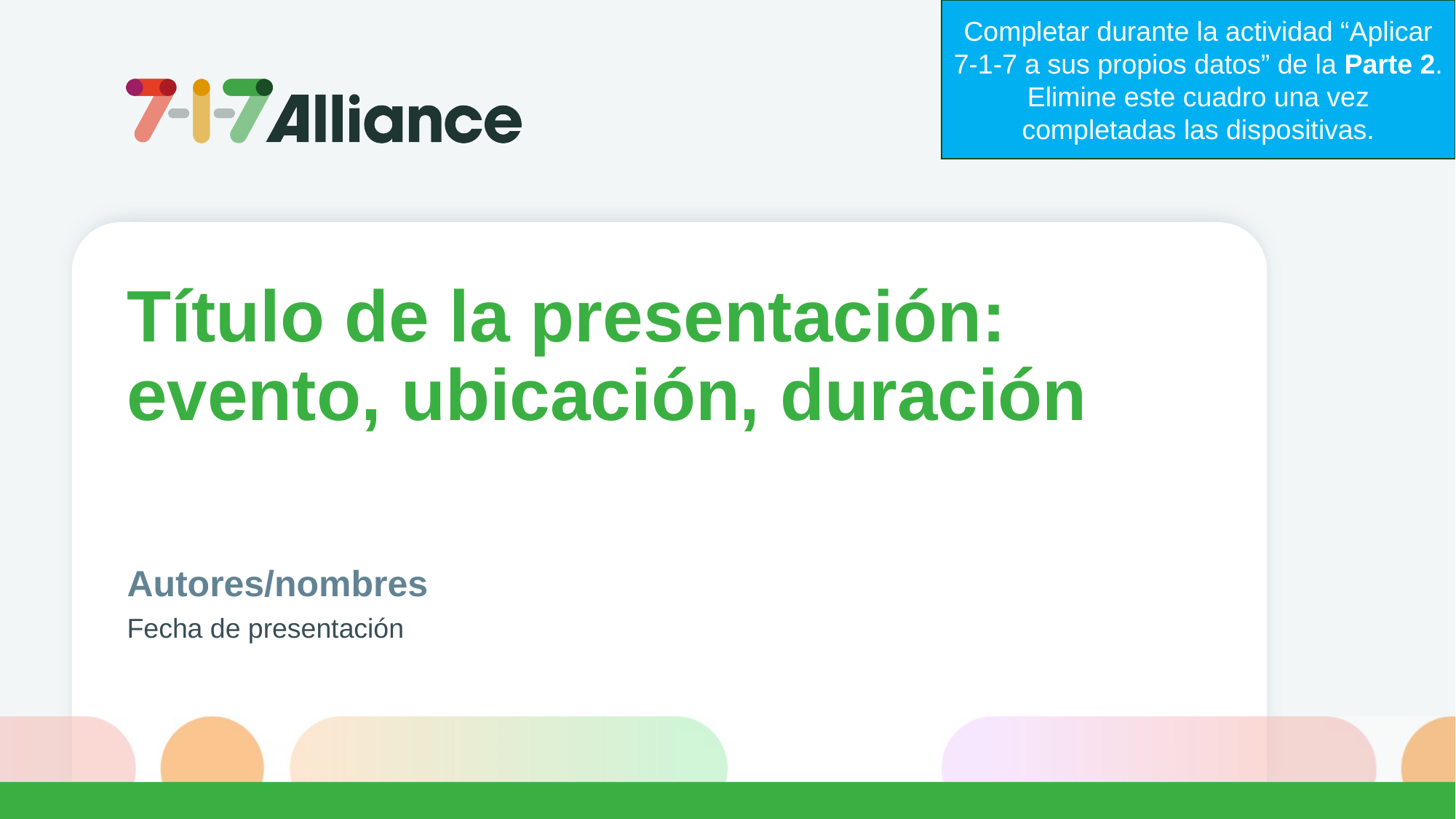

Completar durante la actividad “Aplicar 7-1-7 a sus propios datos” de la Parte 2. Elimine este cuadro una vez completadas las dispositivas.
Título de la presentación:
evento, ubicación, duración
Autores/nombres
Fecha de presentación